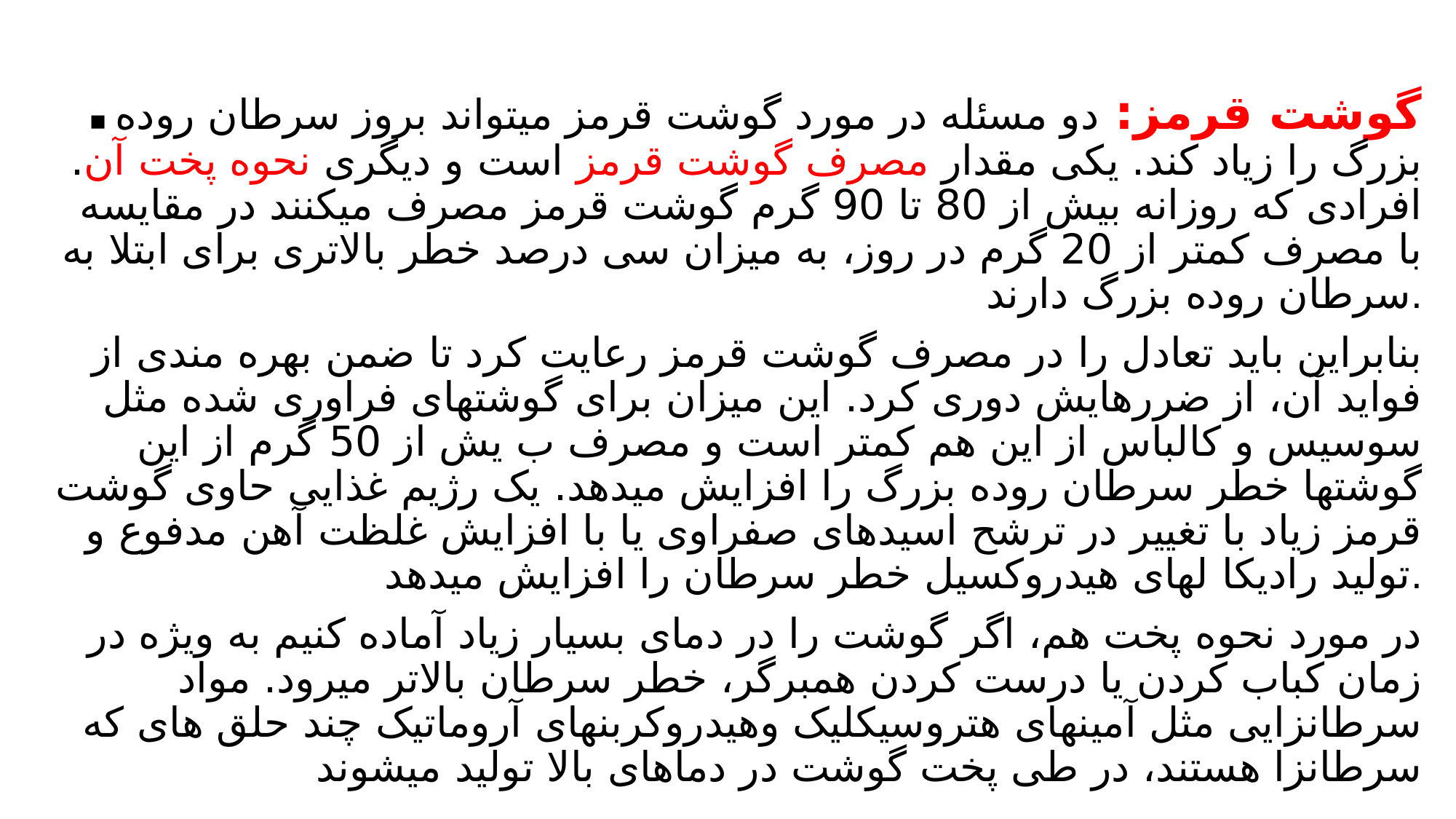

▪ گوشت قرمز: دو مسئله در مورد گوشت قرمز میتواند بروز سرطان روده بزرگ را زیاد کند. یکی مقدار مصرف گوشت قرمز است و دیگری نحوه پخت آن. افرادی که روزانه بیش از 80 تا 90 گرم گوشت قرمز مصرف میکنند در مقایسه با مصرف کمتر از 20 گرم در روز، به میزان سی درصد خطر بالاتری برای ابتلا به سرطان روده بزرگ دارند.
 بنابراین باید تعادل را در مصرف گوشت قرمز رعایت کرد تا ضمن بهره مندی از فواید آن، از ضررهایش دوری کرد. این میزان برای گوشتهای فراوری شده مثل سوسیس و کالباس از این هم کمتر است و مصرف ب یش از 50 گرم از این گوشتها خطر سرطان روده بزرگ را افزایش میدهد. یک رژیم غذایی حاوی گوشت قرمز زیاد با تغییر در ترشح اسیدهای صفراوی یا با افزایش غلظت آهن مدفوع و تولید رادیکا لهای هیدروکسیل خطر سرطان را افزایش میدهد.
 در مورد نحوه پخت هم، اگر گوشت را در دمای بسیار زیاد آماده کنیم به ویژه در زمان کباب کردن یا درست کردن همبرگر، خطر سرطان بالاتر میرود. مواد سرطانزایی مثل آمینهای هتروسیکلیک وهیدروکربنهای آروماتیک چند حلق های که سرطانزا هستند، در طی پخت گوشت در دماهای بالا تولید میشوند